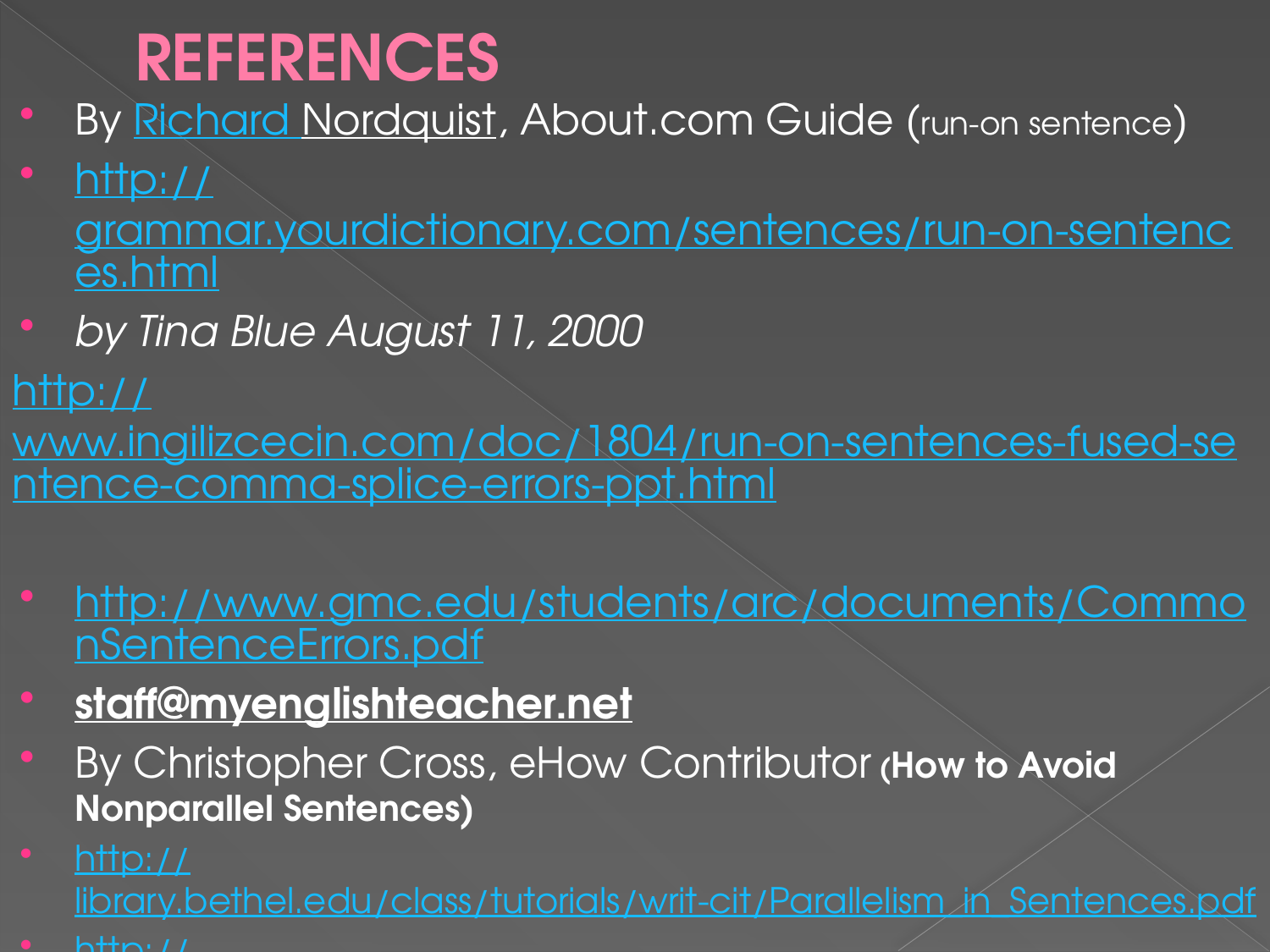

# REFERENCES
By Richard Nordquist, About.com Guide (run-on sentence)
http://grammar.yourdictionary.com/sentences/run-on-sentences.html
by Tina Blue August 11, 2000
http://www.ingilizcecin.com/doc/1804/run-on-sentences-fused-sentence-comma-splice-errors-ppt.html

http://www.gmc.edu/students/arc/documents/CommonSentenceErrors.pdf
staff@myenglishteacher.net
By Christopher Cross, eHow Contributor (How to Avoid Nonparallel Sentences)
http://library.bethel.edu/class/tutorials/writ-cit/Parallelism_in_Sentences.pdf
http://enguistic.blogspot.com/2006/01/common-error-4-non-parallel.html
http://grammar.ccc.commnet.edu/grammar/fragments.htm